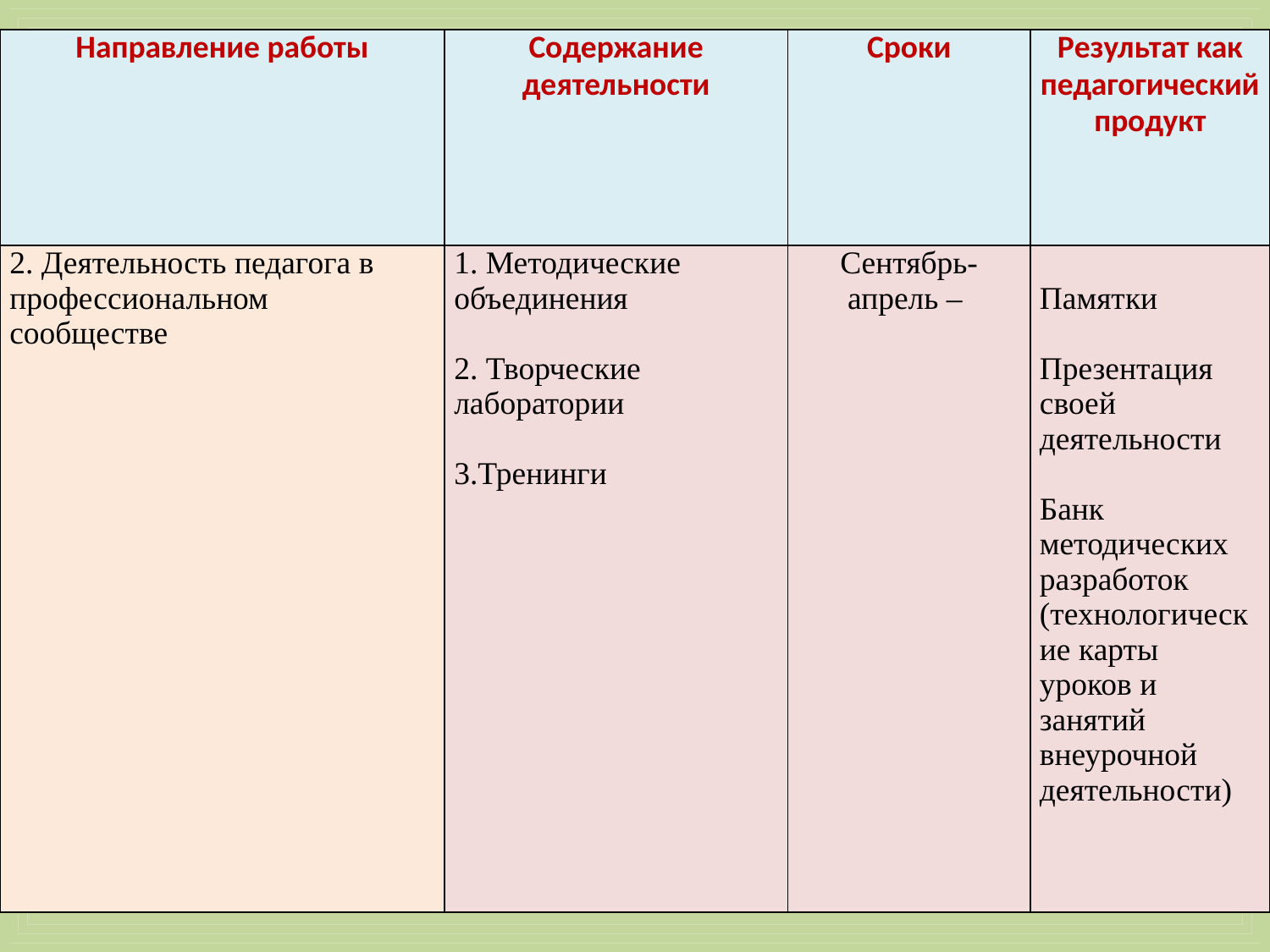

# участие в дистанционных олимпиадах по различным предметам, творческих и интеллектуальных конкурсах
| Направление работы | Содержание деятельности | Сроки | Результат как педагогический продукт |
| --- | --- | --- | --- |
| 2. Деятельность педагога в профессиональном сообществе | 1. Методические объединения 2. Творческие лаборатории 3.Тренинги | Сентябрь-апрель – | Памятки Презентация своей деятельности Банк методических разработок (технологические карты уроков и занятий внеурочной деятельности) |